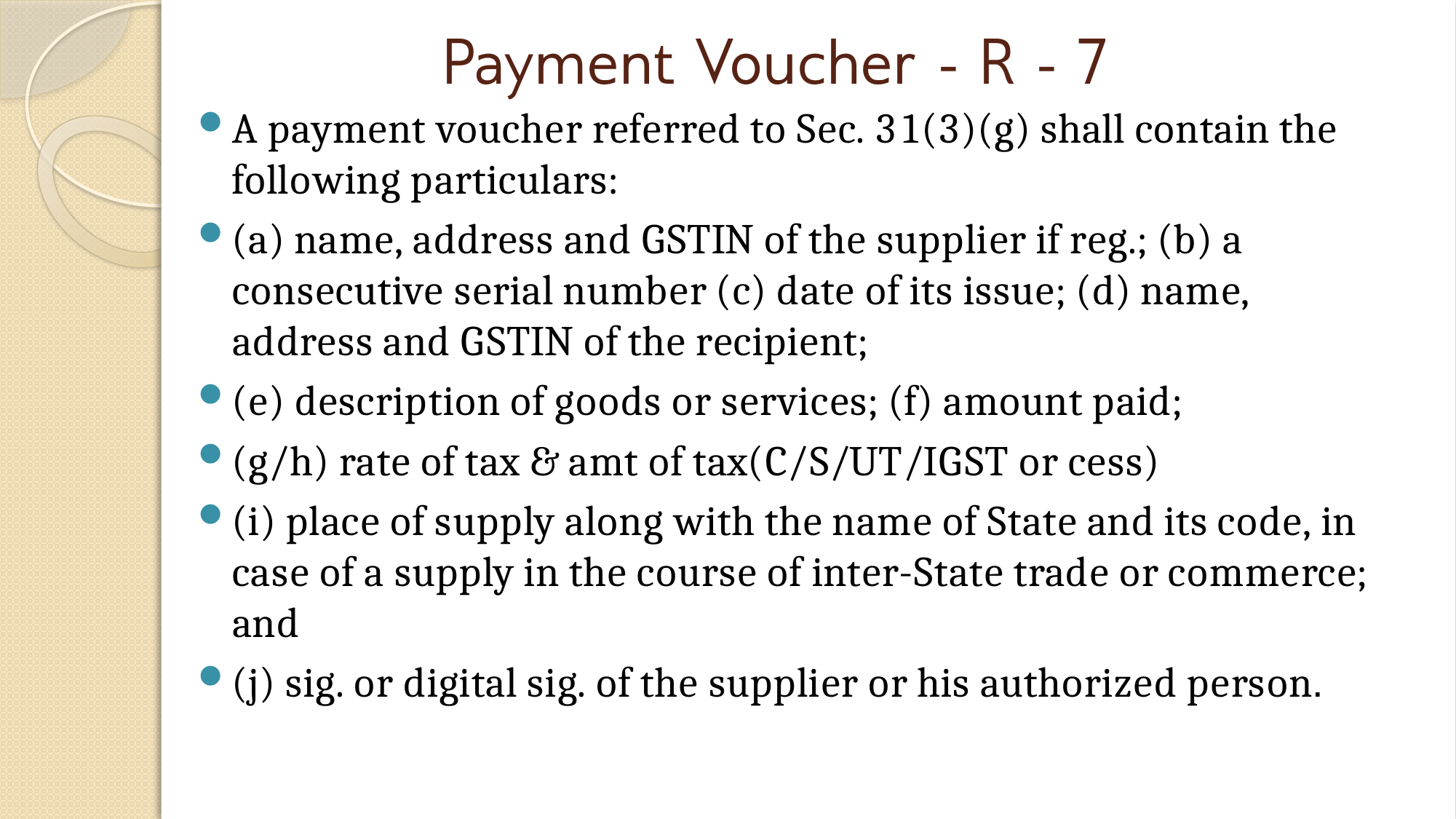

# Payment Voucher - R - 7
A payment voucher referred to Sec. 31(3)(g) shall contain the following particulars:
(a) name, address and GSTIN of the supplier if reg.; (b) a consecutive serial number (c) date of its issue; (d) name, address and GSTIN of the recipient;
(e) description of goods or services; (f) amount paid;
(g/h) rate of tax & amt of tax(C/S/UT/IGST or cess)
(i) place of supply along with the name of State and its code, in case of a supply in the course of inter-State trade or commerce; and
(j) sig. or digital sig. of the supplier or his authorized person.